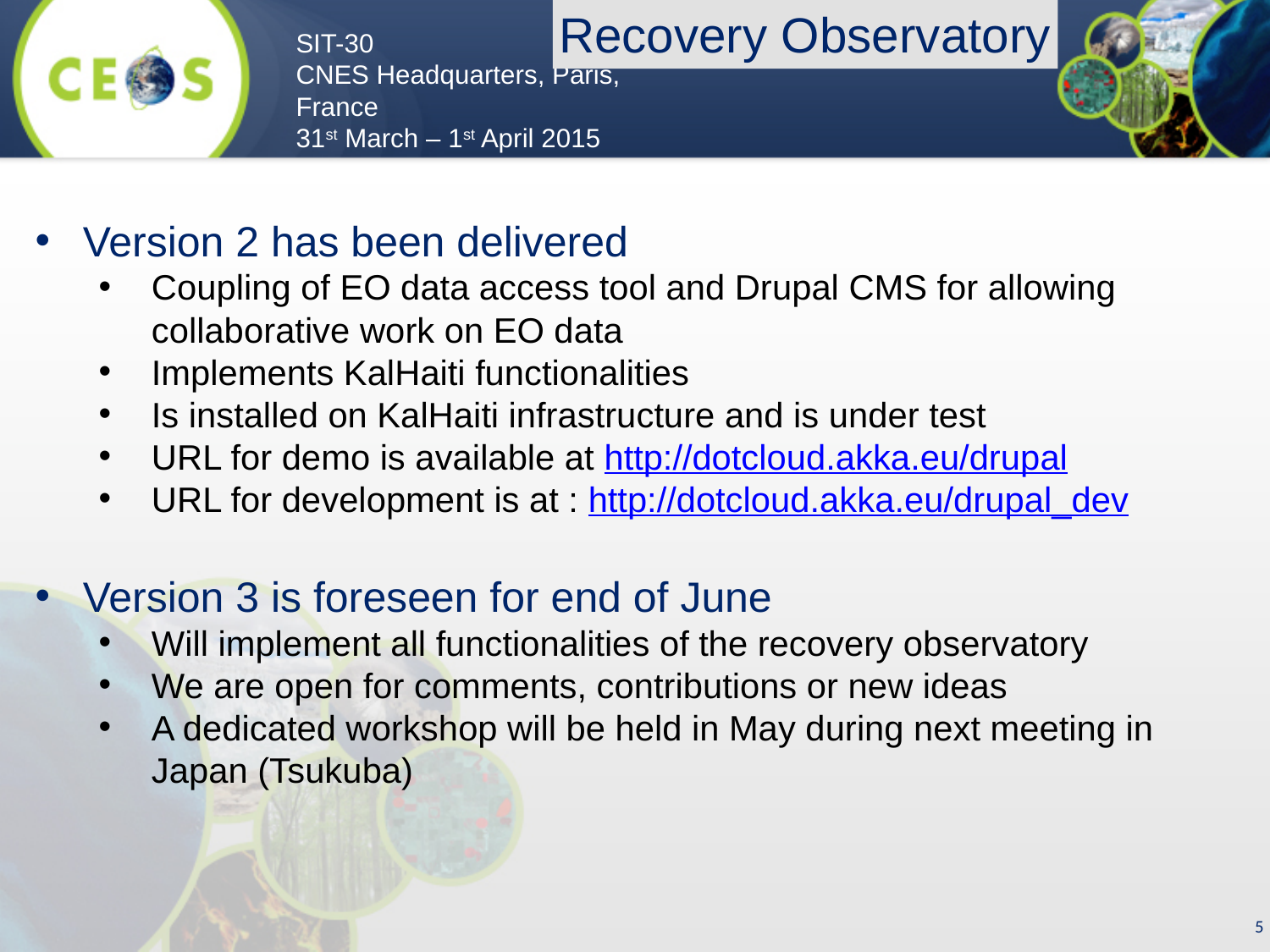

Recovery Observatory
Version 2 has been delivered
Coupling of EO data access tool and Drupal CMS for allowing collaborative work on EO data
Implements KalHaiti functionalities
Is installed on KalHaiti infrastructure and is under test
URL for demo is available at http://dotcloud.akka.eu/drupal
URL for development is at : http://dotcloud.akka.eu/drupal_dev

Version 3 is foreseen for end of June
Will implement all functionalities of the recovery observatory
We are open for comments, contributions or new ideas
A dedicated workshop will be held in May during next meeting in Japan (Tsukuba)

5